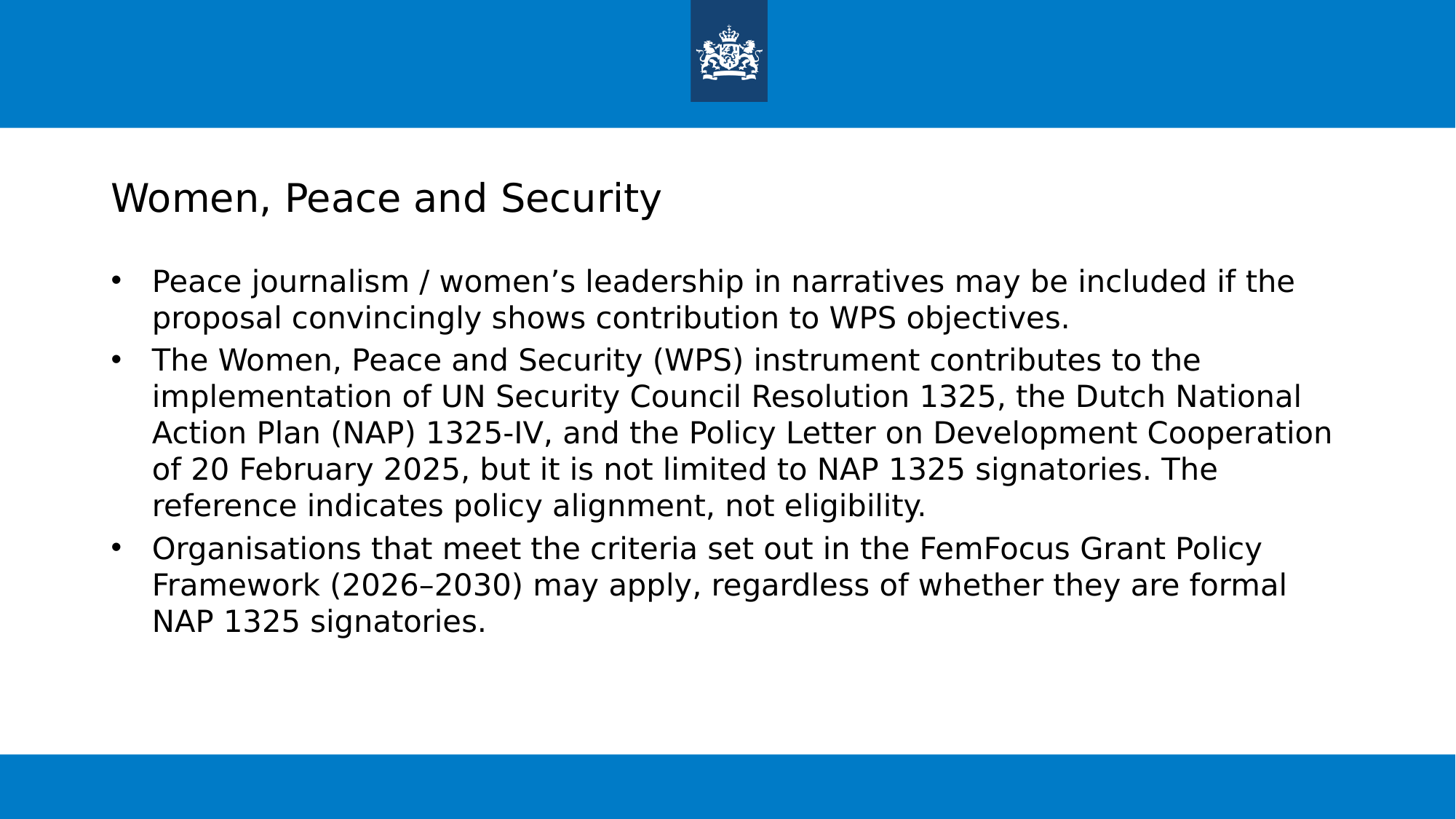

# Women, Peace and Security
Peace journalism / women’s leadership in narratives may be included if the proposal convincingly shows contribution to WPS objectives.
The Women, Peace and Security (WPS) instrument contributes to the implementation of UN Security Council Resolution 1325, the Dutch National Action Plan (NAP) 1325-IV, and the Policy Letter on Development Cooperation of 20 February 2025, but it is not limited to NAP 1325 signatories. The reference indicates policy alignment, not eligibility.
Organisations that meet the criteria set out in the FemFocus Grant Policy Framework (2026–2030) may apply, regardless of whether they are formal NAP 1325 signatories.